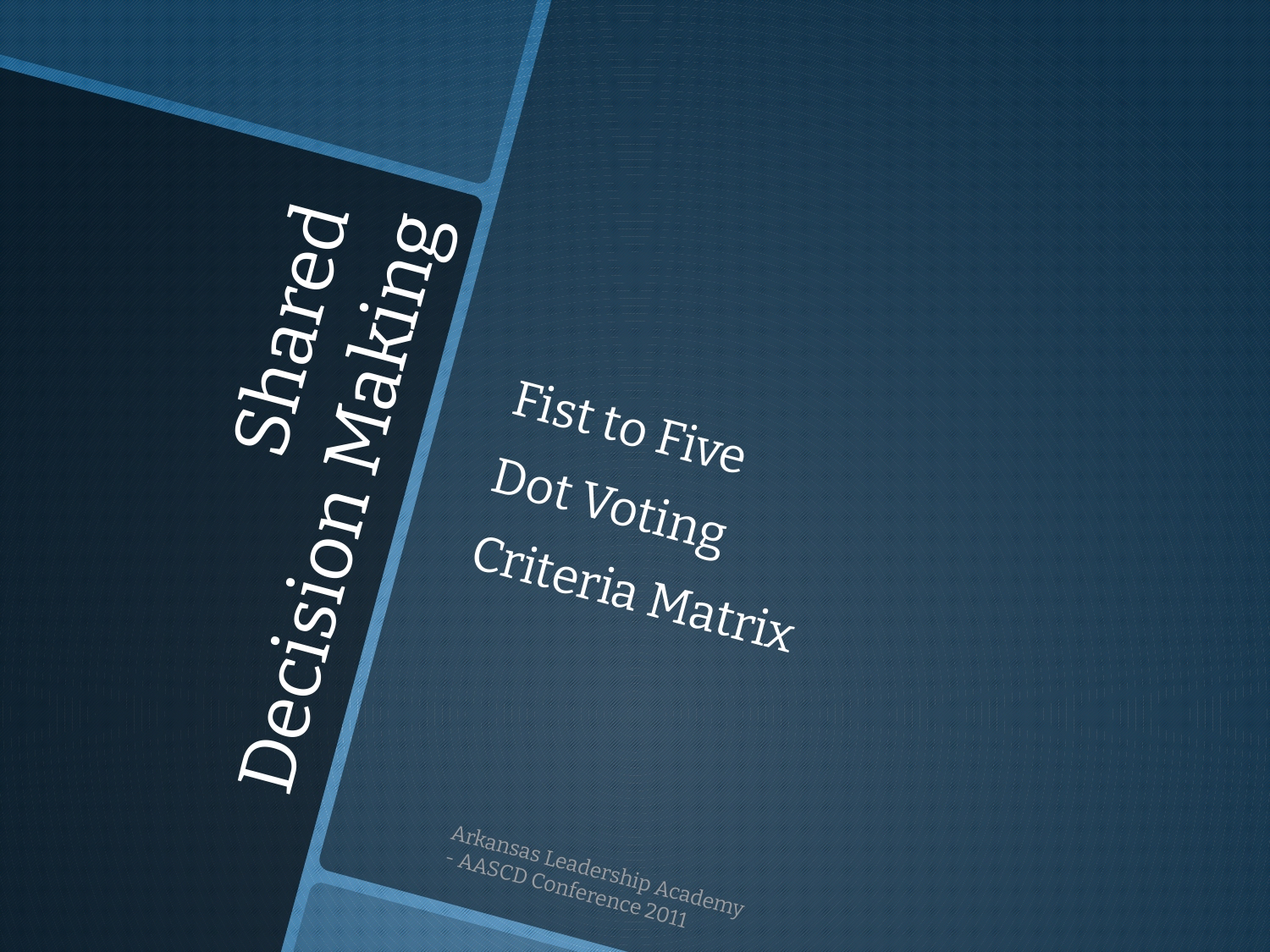

Fist to Five
Dot Voting
Criteria Matrix

# Shared Decision Making
Arkansas Leadership Academy - AASCD Conference 2011